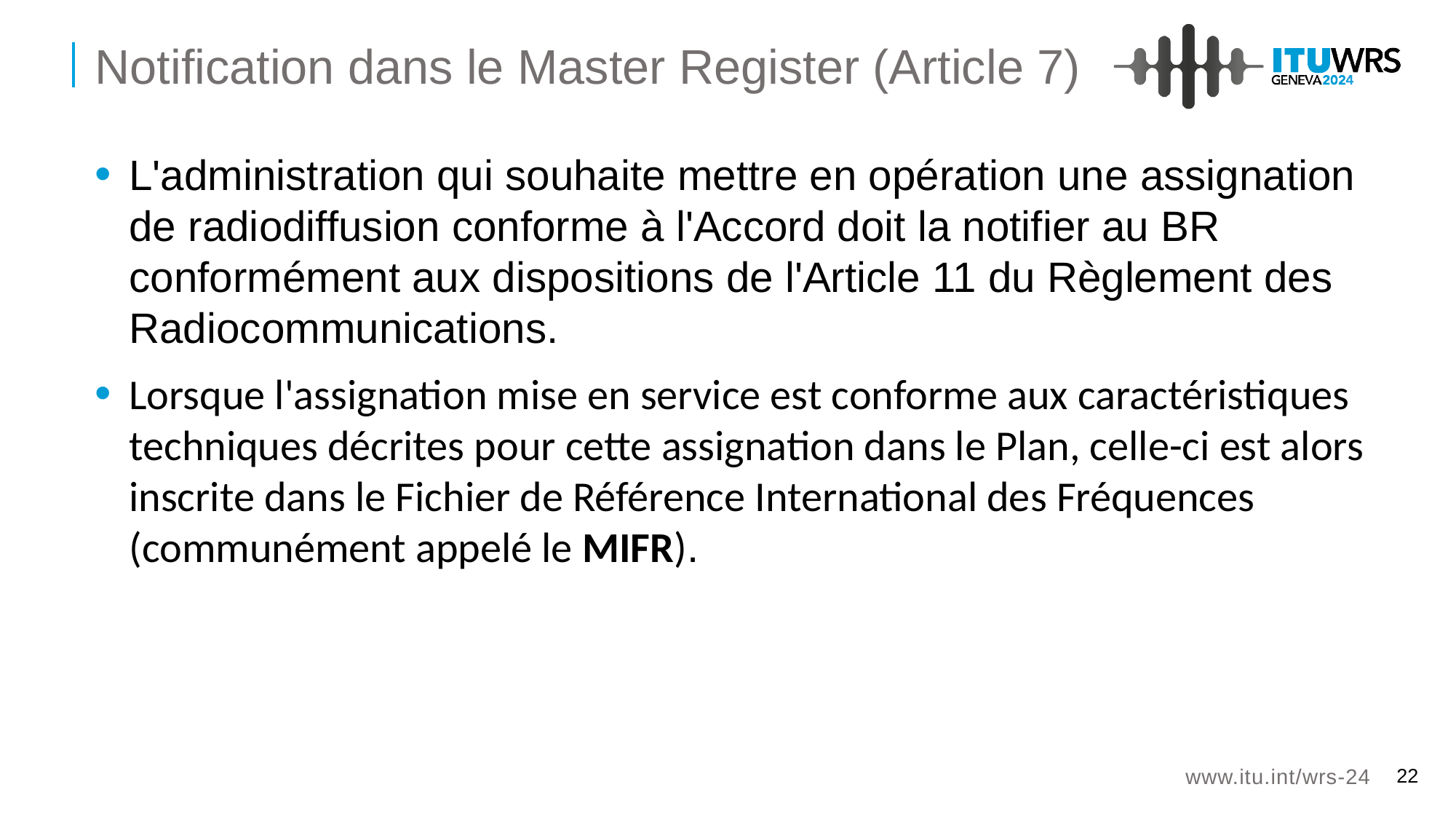

Notification dans le Master Register (Article 7)
L'administration qui souhaite mettre en opération une assignation de radiodiffusion conforme à l'Accord doit la notifier au BR conformément aux dispositions de l'Article 11 du Règlement des Radiocommunications.
Lorsque l'assignation mise en service est conforme aux caractéristiques techniques décrites pour cette assignation dans le Plan, celle-ci est alors inscrite dans le Fichier de Référence International des Fréquences (communément appelé le MIFR).